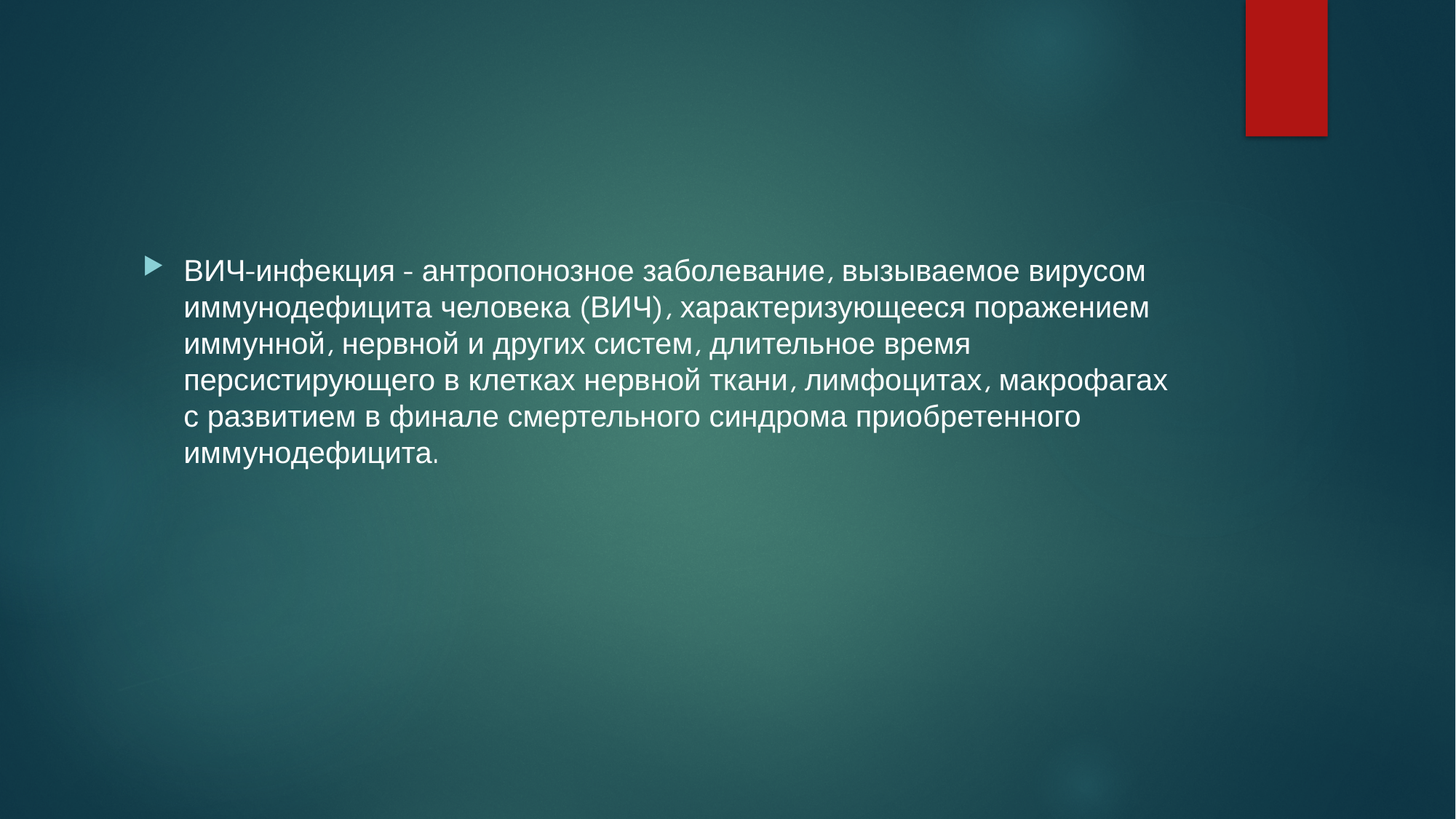

#
ВИЧ-инфекция - антропонозное заболевание, вызываемое вирусом иммунодефицита человека (ВИЧ), характеризующееся поражением иммунной, нервной и других систем, длительное время персистирующего в клетках нервной ткани, лимфоцитах, макрофагах с развитием в финале смертельного синдрома приобретенного иммунодефицита.